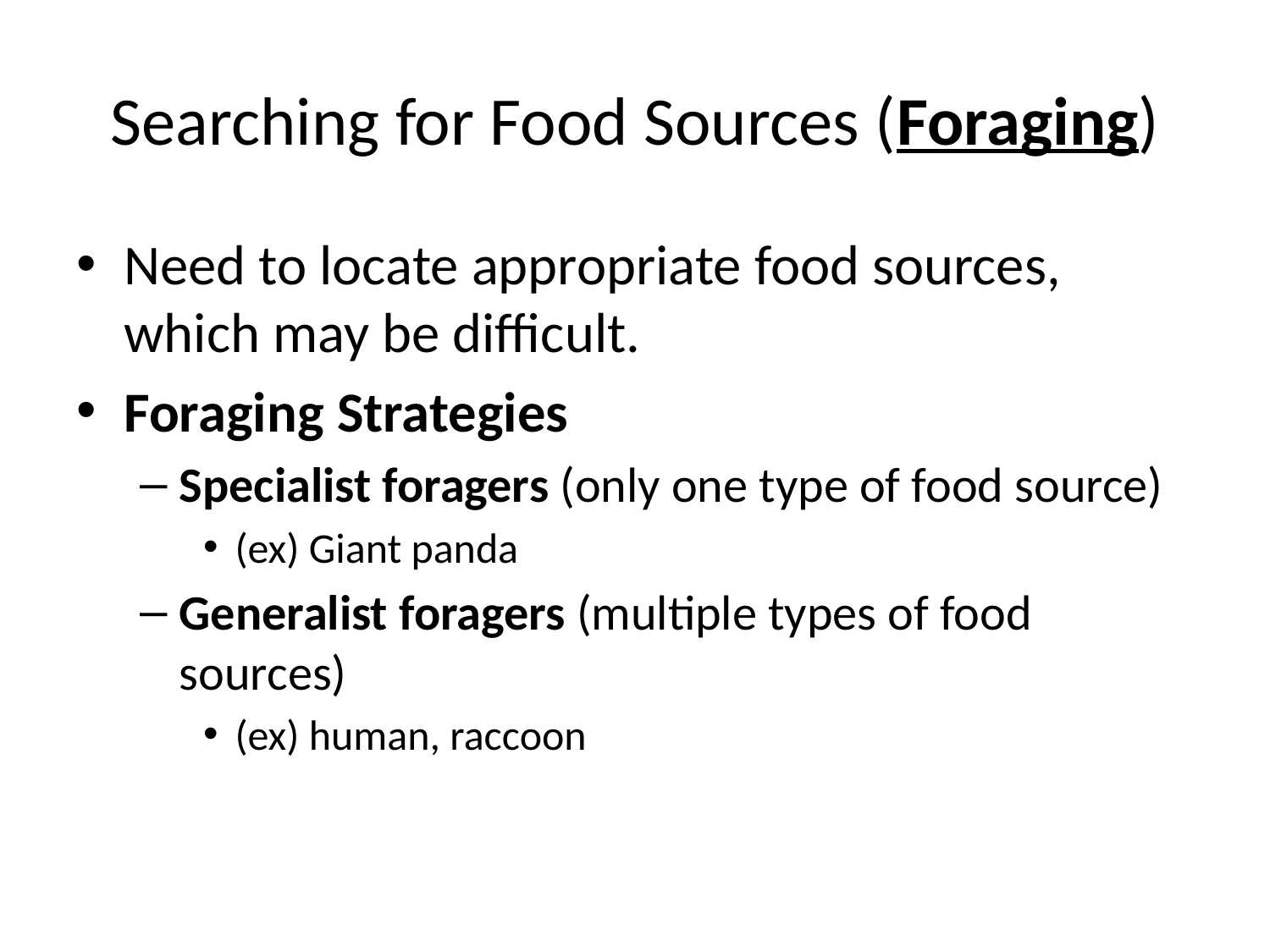

# Searching for Food Sources (Foraging)
Need to locate appropriate food sources, which may be difficult.
Foraging Strategies
Specialist foragers (only one type of food source)
(ex) Giant panda
Generalist foragers (multiple types of food sources)
(ex) human, raccoon